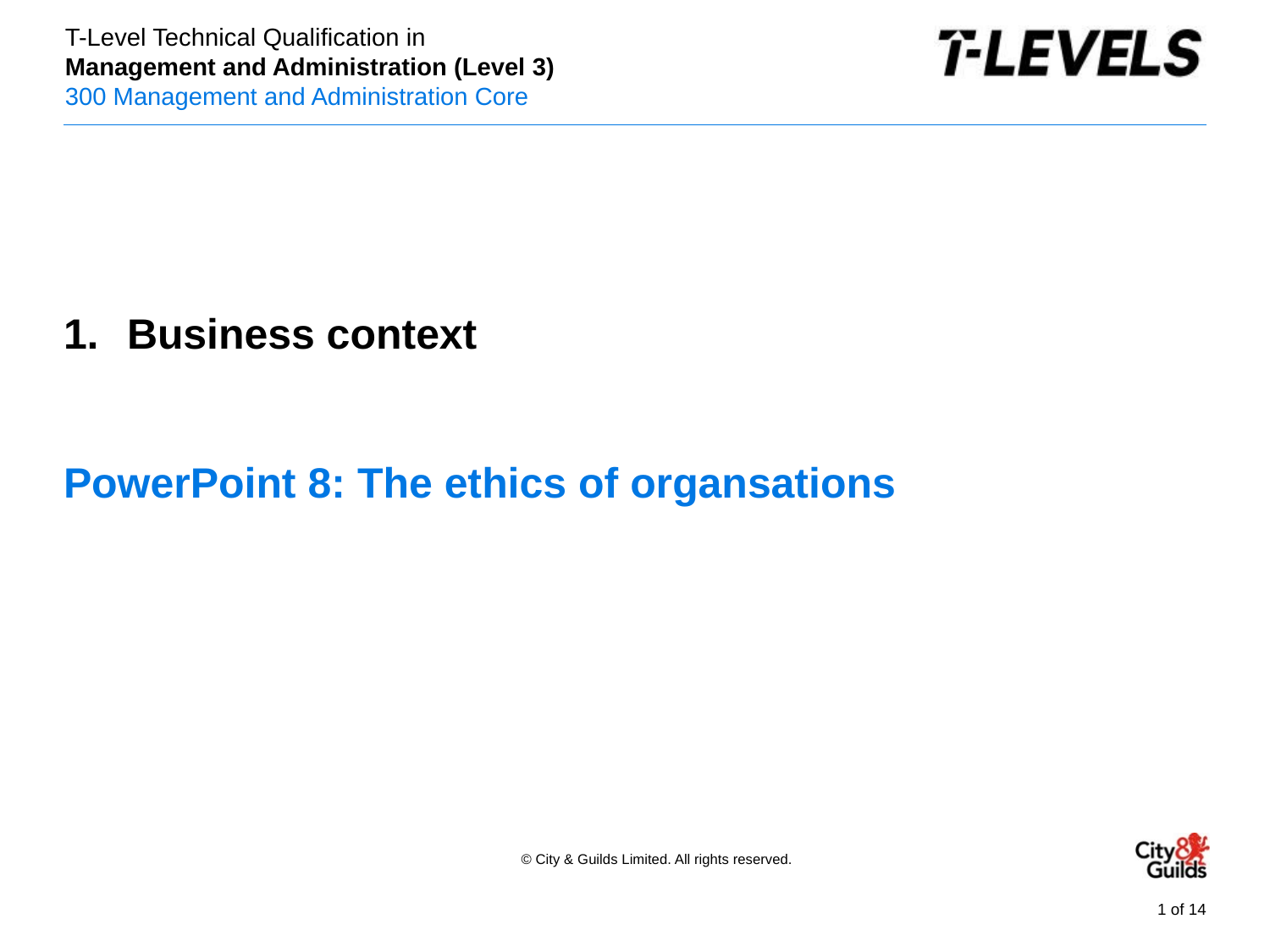

PowerPoint presentation
Business context
# PowerPoint 8: The ethics of organsations